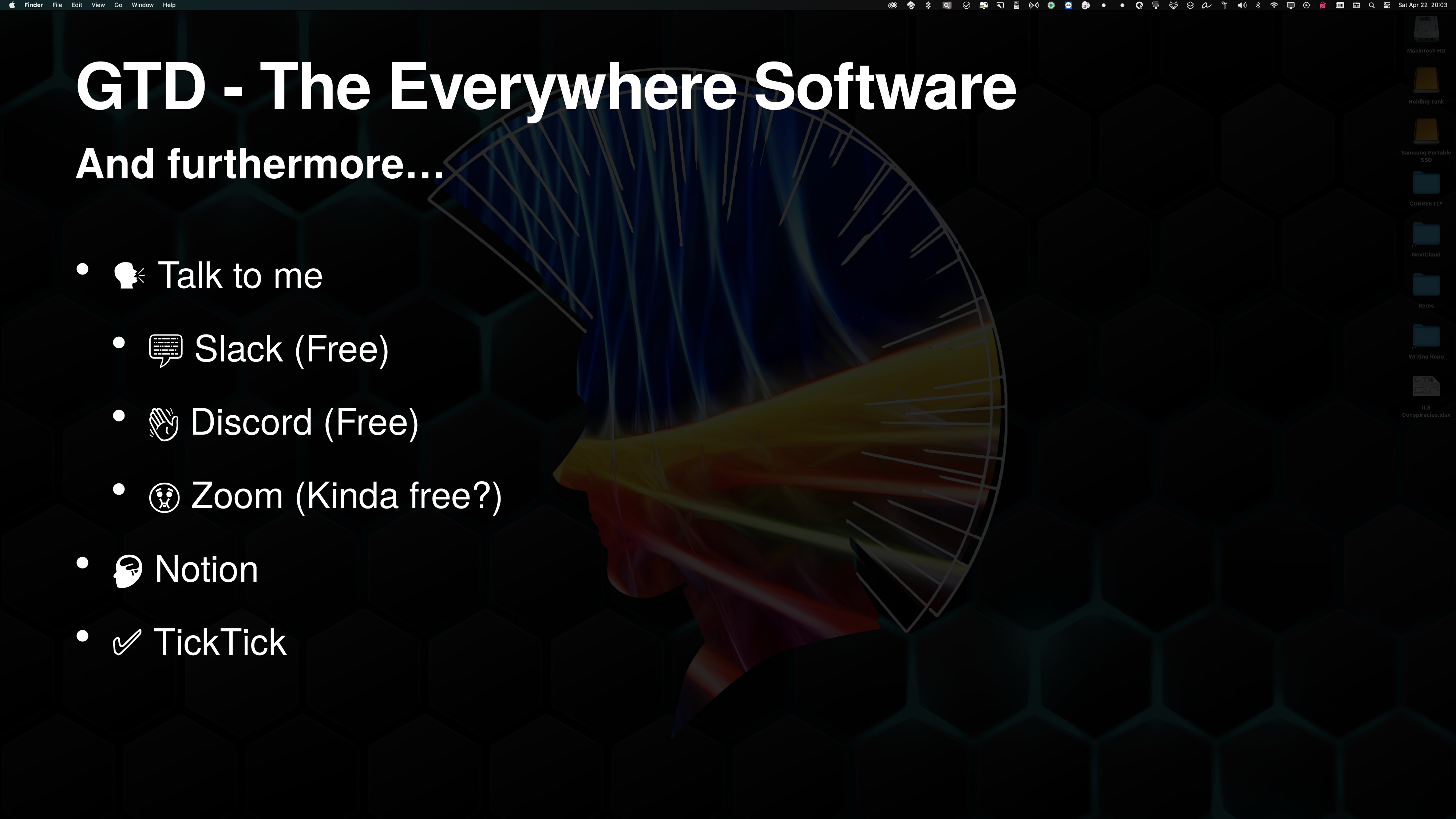

# GTD - The Everywhere Software
And furthermore…
🗣️ Talk to me
💬 Slack (Free)
👋 Discord (Free)
🤢 Zoom (Kinda free?)
🧠 Notion
✅ TickTick